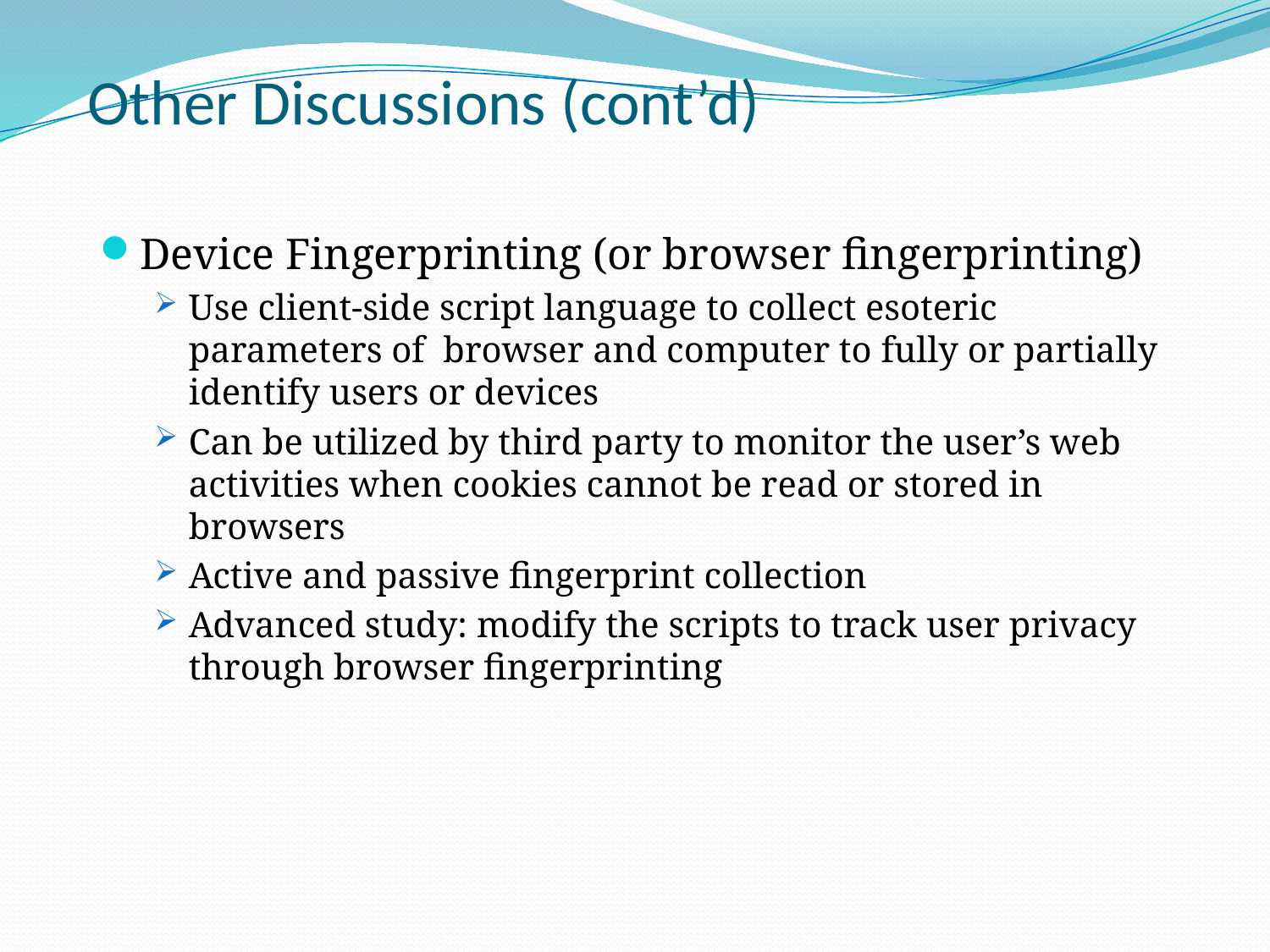

# Other Discussions (cont’d)
Device Fingerprinting (or browser fingerprinting)
Use client-side script language to collect esoteric parameters of  browser and computer to fully or partially identify users or devices
Can be utilized by third party to monitor the user’s web activities when cookies cannot be read or stored in browsers
Active and passive fingerprint collection
Advanced study: modify the scripts to track user privacy through browser fingerprinting